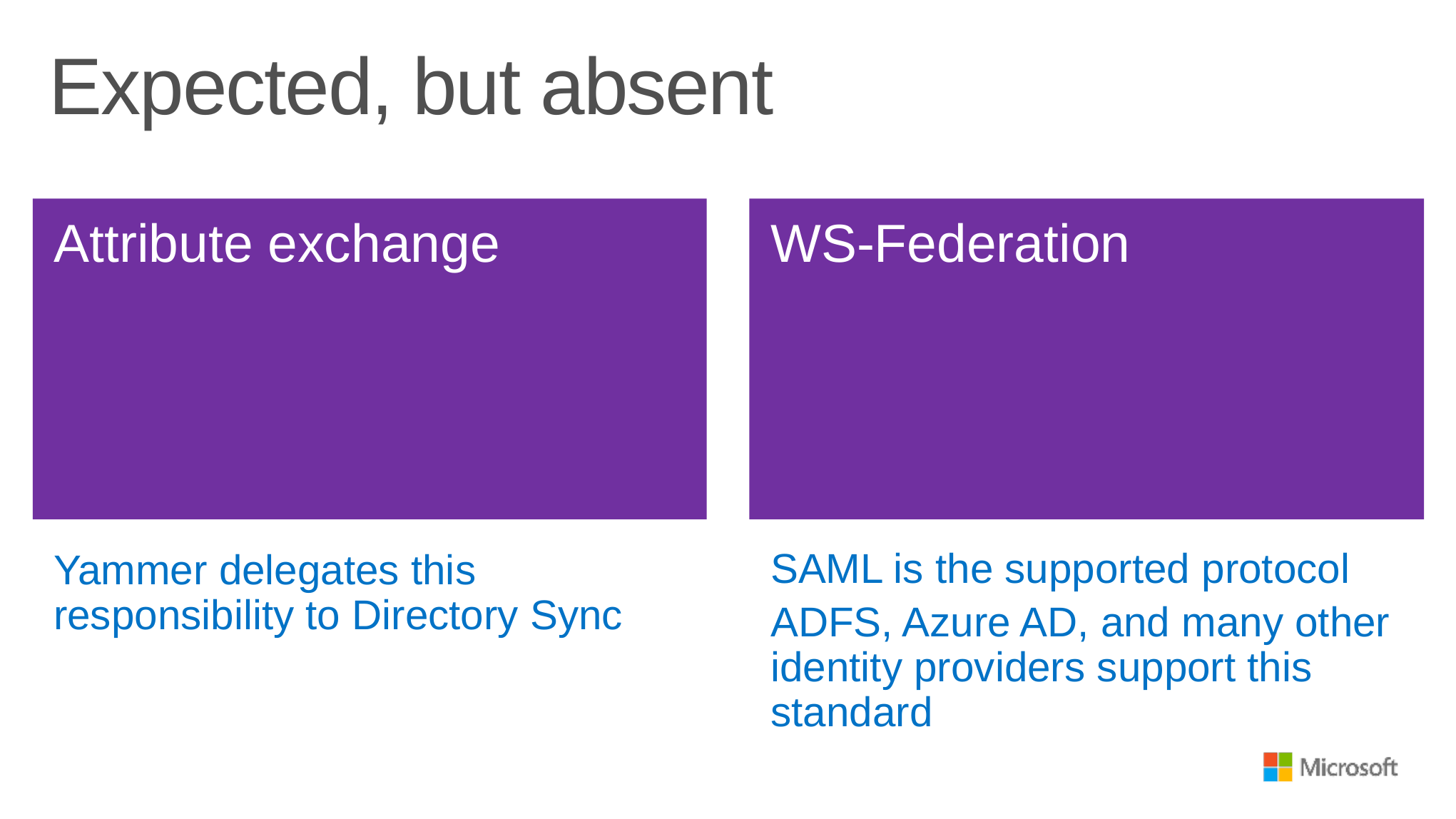

# Expected, but absent
Attribute exchange
WS-Federation
SAML is the supported protocol
ADFS, Azure AD, and many other identity providers support this standard
Yammer delegates this responsibility to Directory Sync